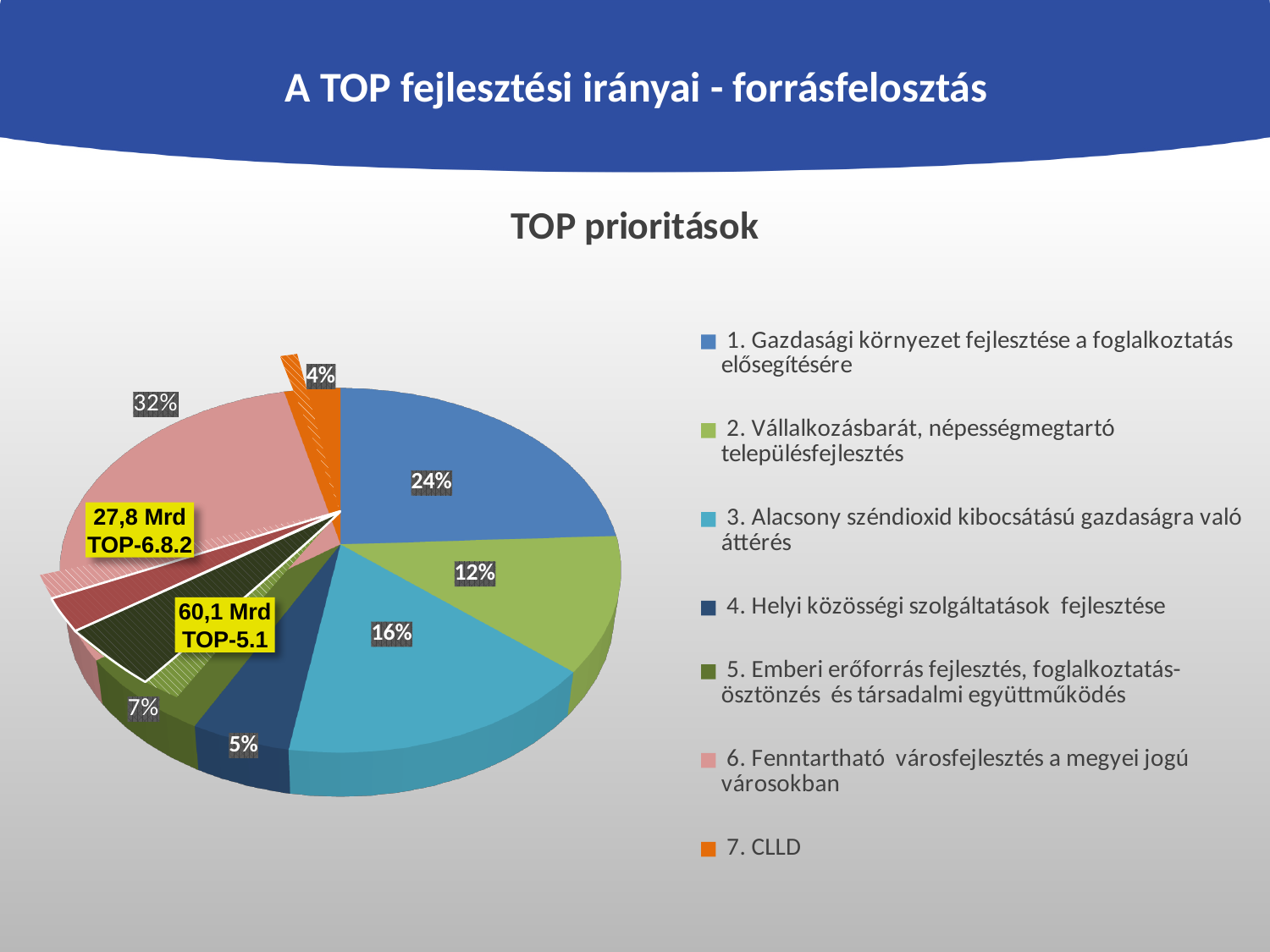

# A TOP fejlesztési irányai - forrásfelosztás

[unsupported chart]

27,8 Mrd TOP-6.8.2
60,1 Mrd
TOP-5.1